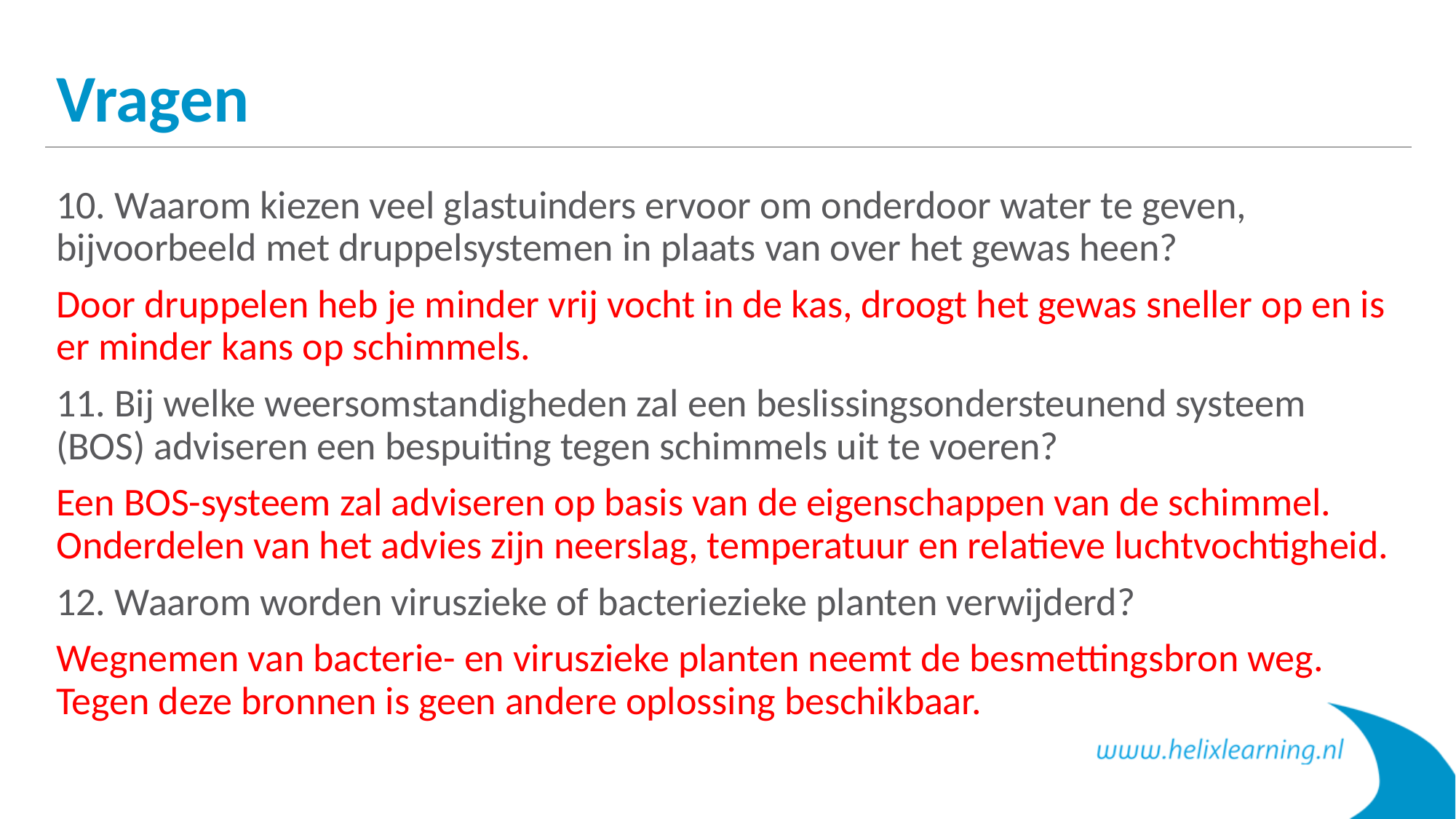

# Vragen
10. Waarom kiezen veel glastuinders ervoor om onderdoor water te geven, bijvoorbeeld met druppelsystemen in plaats van over het gewas heen?
Door druppelen heb je minder vrij vocht in de kas, droogt het gewas sneller op en is er minder kans op schimmels.
11. Bij welke weersomstandigheden zal een beslissingsondersteunend systeem (BOS) adviseren een bespuiting tegen schimmels uit te voeren?
Een BOS-systeem zal adviseren op basis van de eigenschappen van de schimmel. Onderdelen van het advies zijn neerslag, temperatuur en relatieve luchtvochtigheid.
12. Waarom worden viruszieke of bacteriezieke planten verwijderd?
Wegnemen van bacterie- en viruszieke planten neemt de besmettingsbron weg. Tegen deze bronnen is geen andere oplossing beschikbaar.